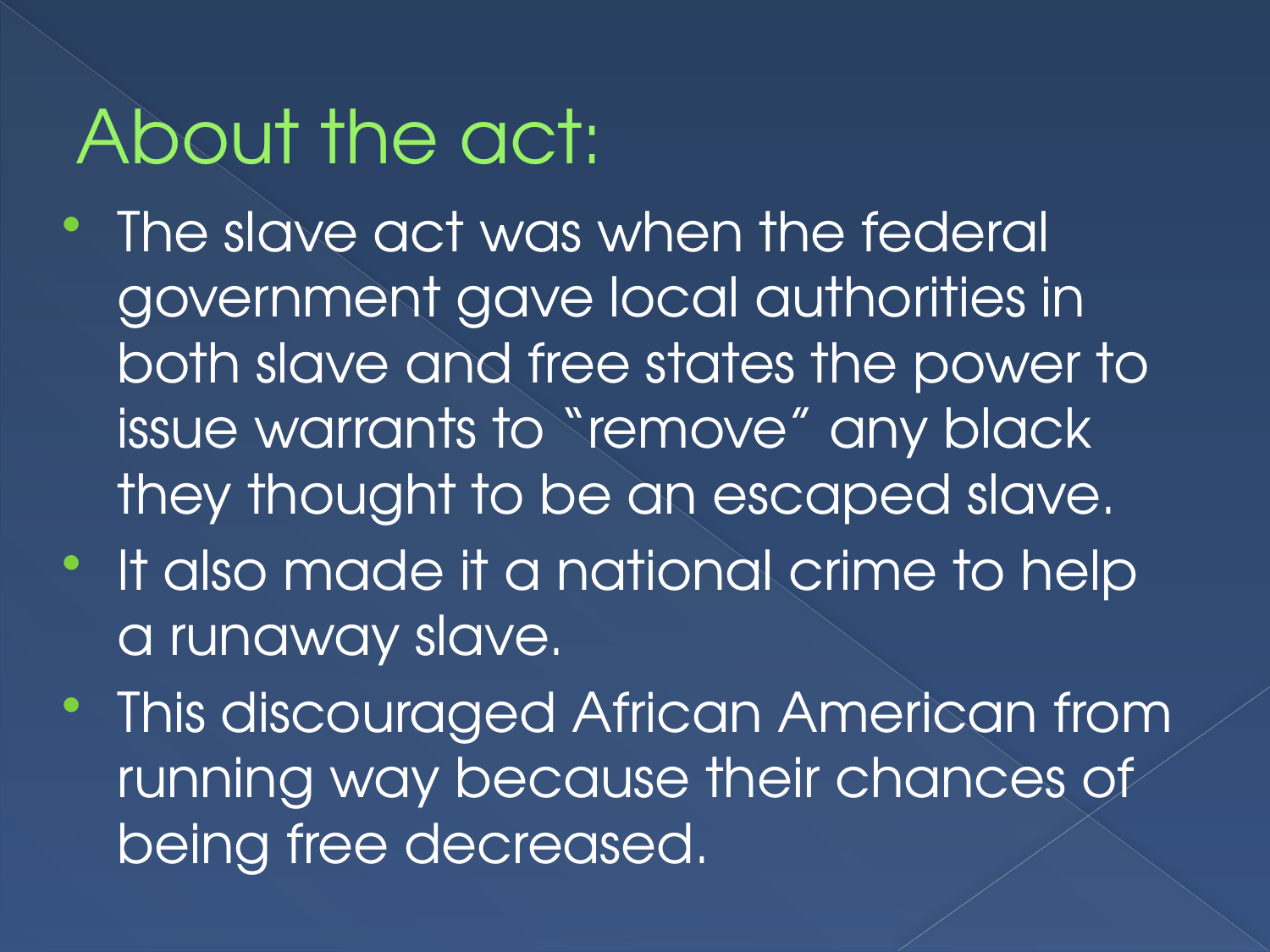

# About the act:
The slave act was when the federal government gave local authorities in both slave and free states the power to issue warrants to “remove” any black they thought to be an escaped slave.
It also made it a national crime to help a runaway slave.
This discouraged African American from running way because their chances of being free decreased.